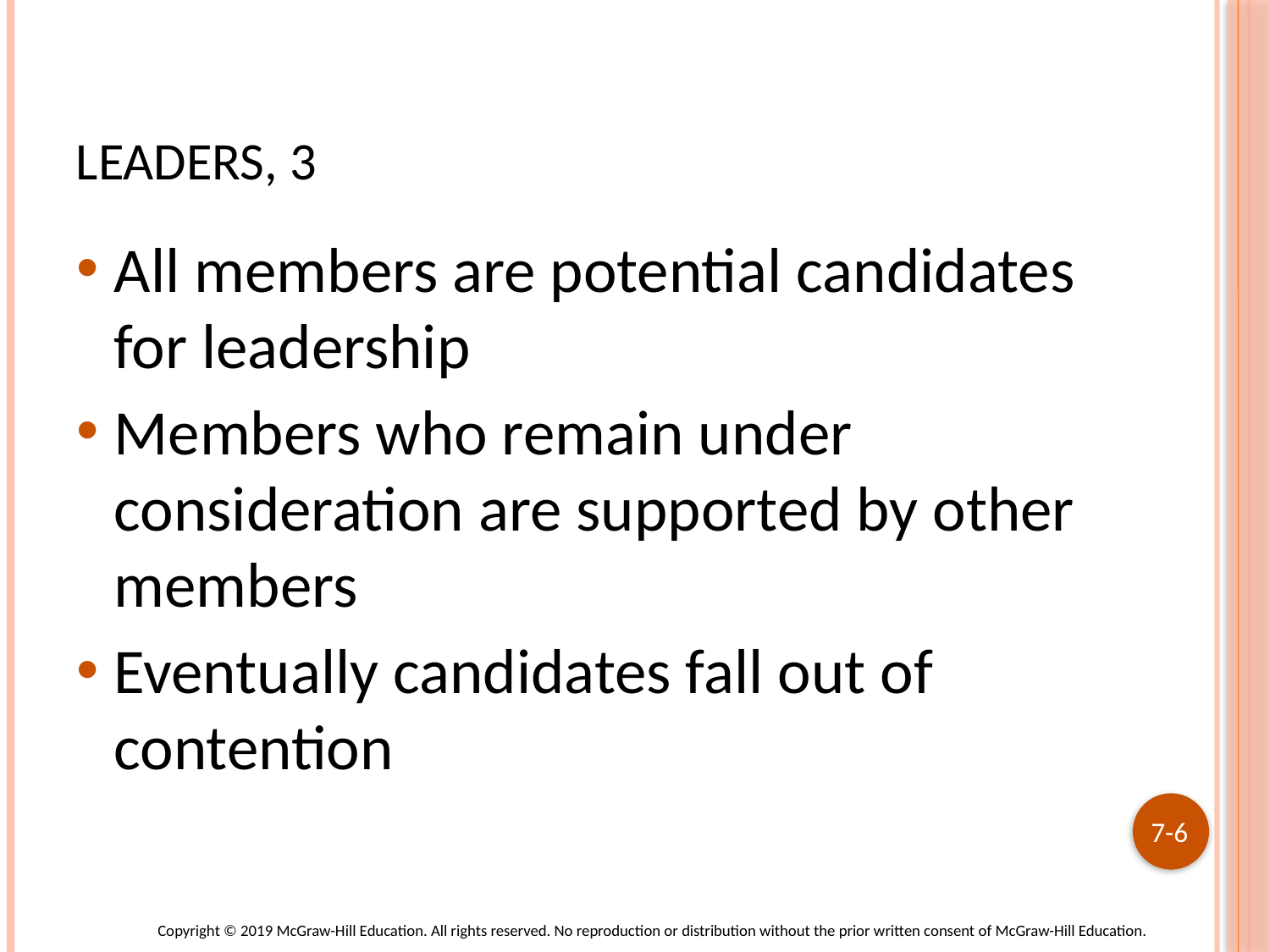

# Leaders, 3
All members are potential candidates for leadership
Members who remain under consideration are supported by other members
Eventually candidates fall out of contention